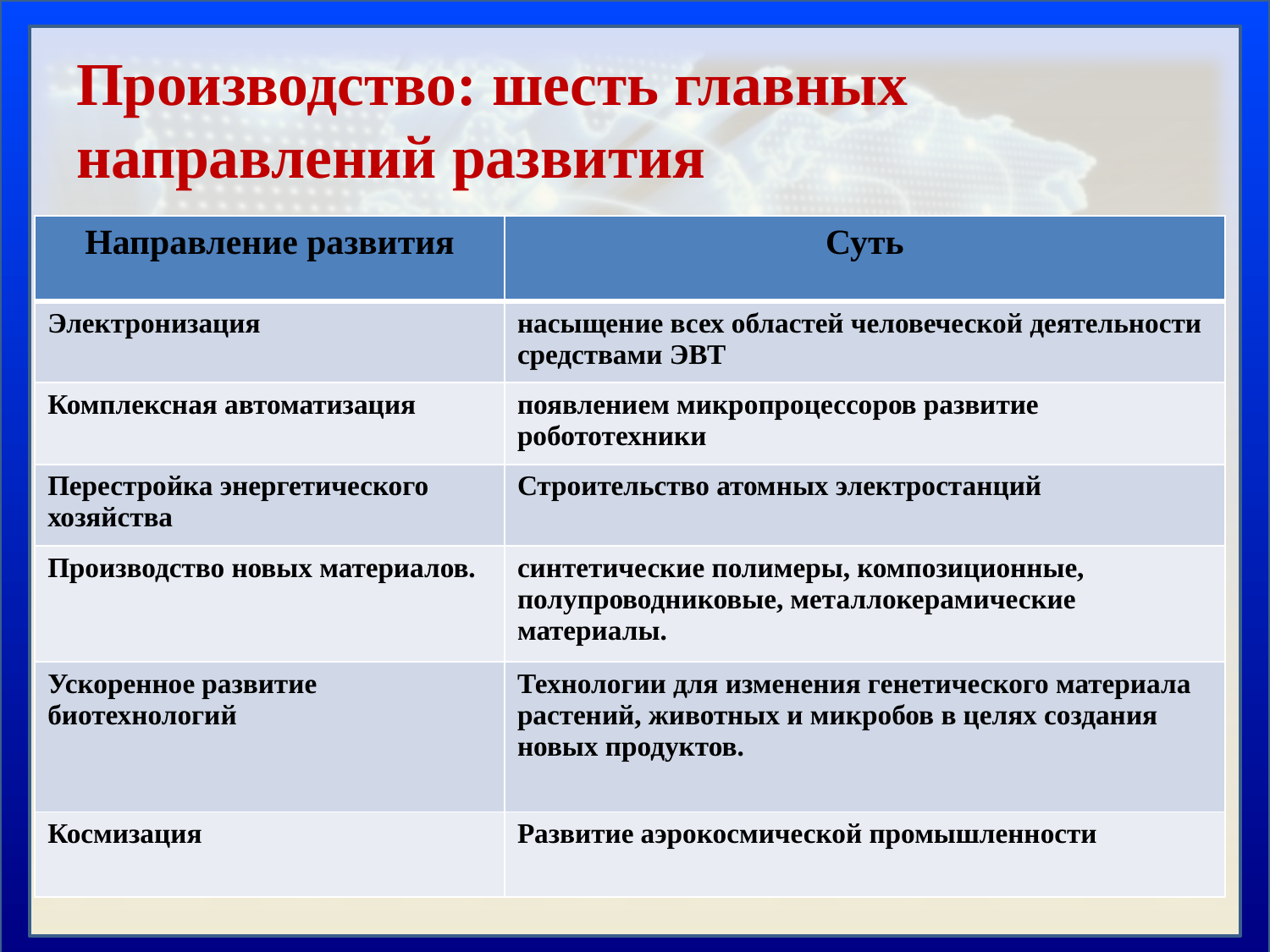

# Производство: шесть главных направлений развития
| Направление развития | Суть |
| --- | --- |
| Электронизация | насыщение всех областей человеческой деятельности средствами ЭВТ |
| Комплексная автоматизация | появлением микропроцессоров развитие робототехники |
| Перестройка энергетического хозяйства | Строительство атомных электростанций |
| Производство новых материалов. | синтетические полимеры, композиционные, полупроводниковые, металлокерамические материалы. |
| Ускоренное развитие биотехнологий | Технологии для изменения генетического материала растений, животных и микробов в целях создания новых продуктов. |
| Космизация | Развитие аэрокосмической промышленности |